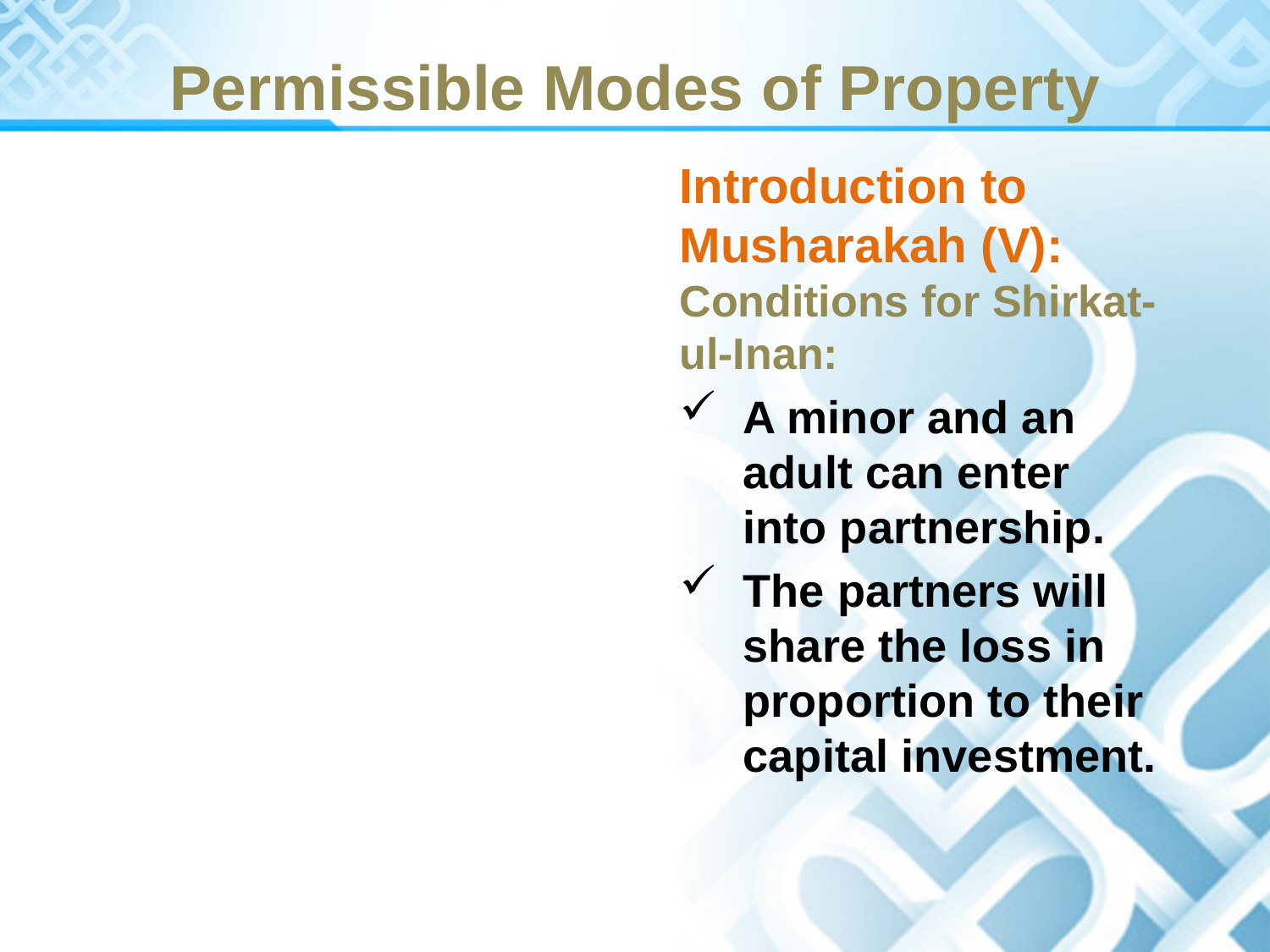

Permissible Modes of Property
Introduction to Musharakah (V): Conditions for Shirkat-ul-Inan:
A minor and an adult can enter into partnership.
The partners will share the loss in proportion to their capital investment.